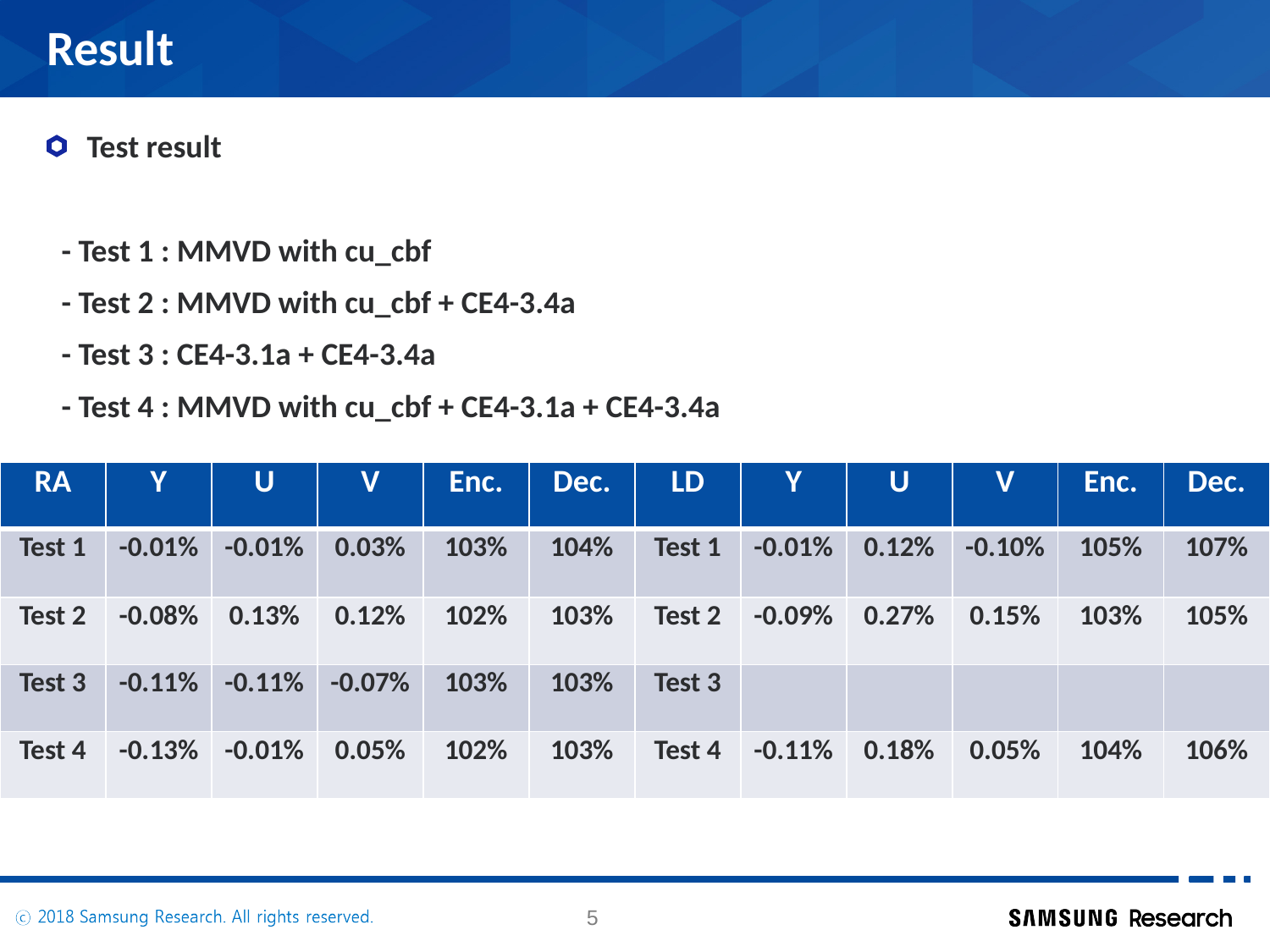

# Result
Test result

  - Test 1 : MMVD with cu_cbf
  - Test 2 : MMVD with cu_cbf + CE4-3.4a
  - Test 3 : CE4-3.1a + CE4-3.4a
  - Test 4 : MMVD with cu_cbf + CE4-3.1a + CE4-3.4a

| RA | Y | U | V | Enc. | Dec. | LD | Y | U | V | Enc. | Dec. |
| --- | --- | --- | --- | --- | --- | --- | --- | --- | --- | --- | --- |
| Test 1 | -0.01% | -0.01% | 0.03% | 103% | 104% | Test 1 | -0.01% | 0.12% | -0.10% | 105% | 107% |
| Test 2 | -0.08% | 0.13% | 0.12% | 102% | 103% | Test 2 | -0.09% | 0.27% | 0.15% | 103% | 105% |
| Test 3 | -0.11% | -0.11% | -0.07% | 103% | 103% | Test 3 |  |  |  |  |  |
| Test 4 | -0.13% | -0.01% | 0.05% | 102% | 103% | Test 4 | -0.11% | 0.18% | 0.05% | 104% | 106% |